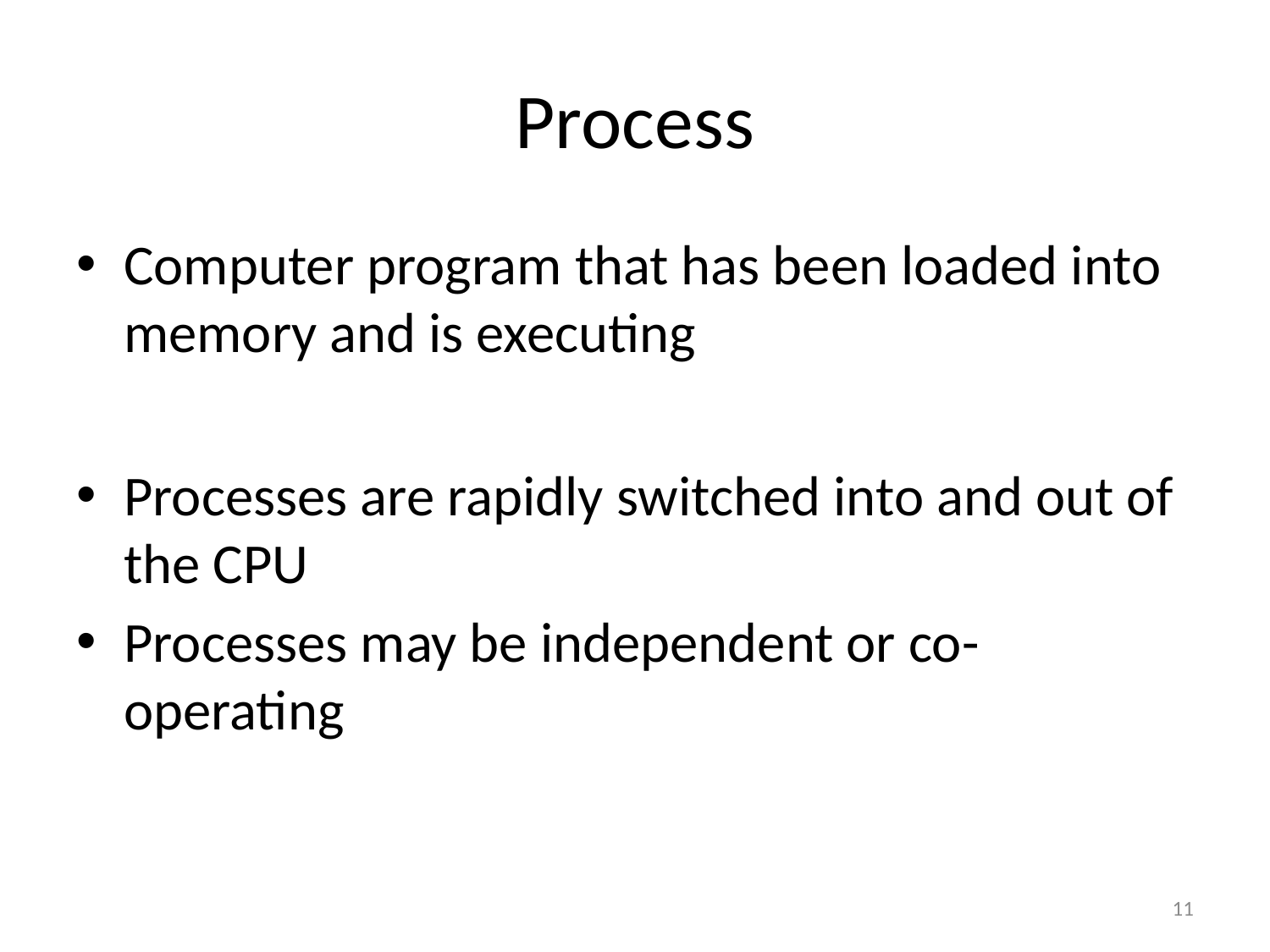

# Process
Computer program that has been loaded into memory and is executing

Processes are rapidly switched into and out of the CPU
Processes may be independent or co-operating

11